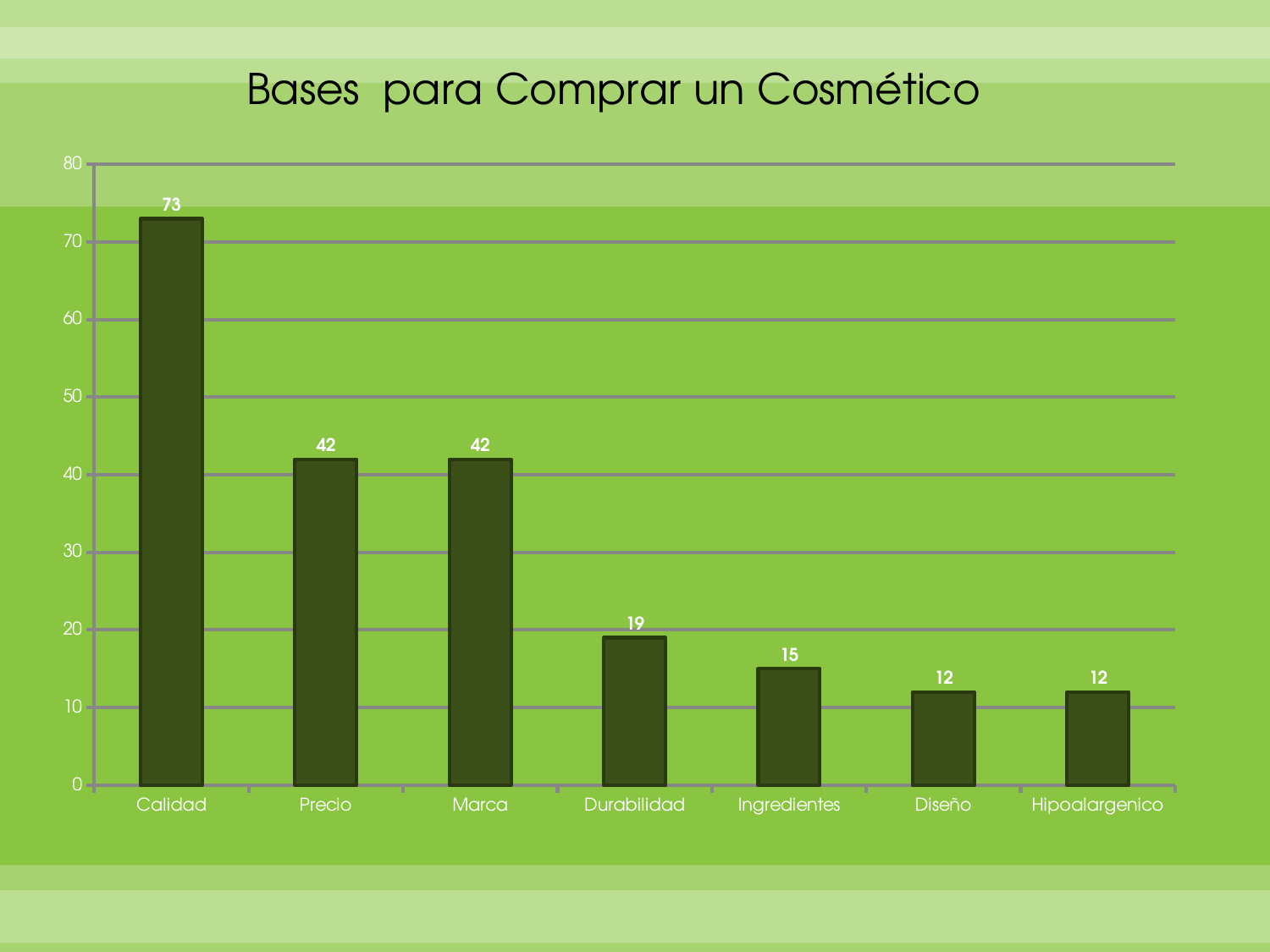

### Chart

| Category | Frecuencia |
|---|---|
| Calidad | 73.0 |
| Precio | 42.0 |
| Marca | 42.0 |
| Durabilidad | 19.0 |
| Ingredientes | 15.0 |
| Diseño | 12.0 |
| Hipoalargenico | 12.0 |